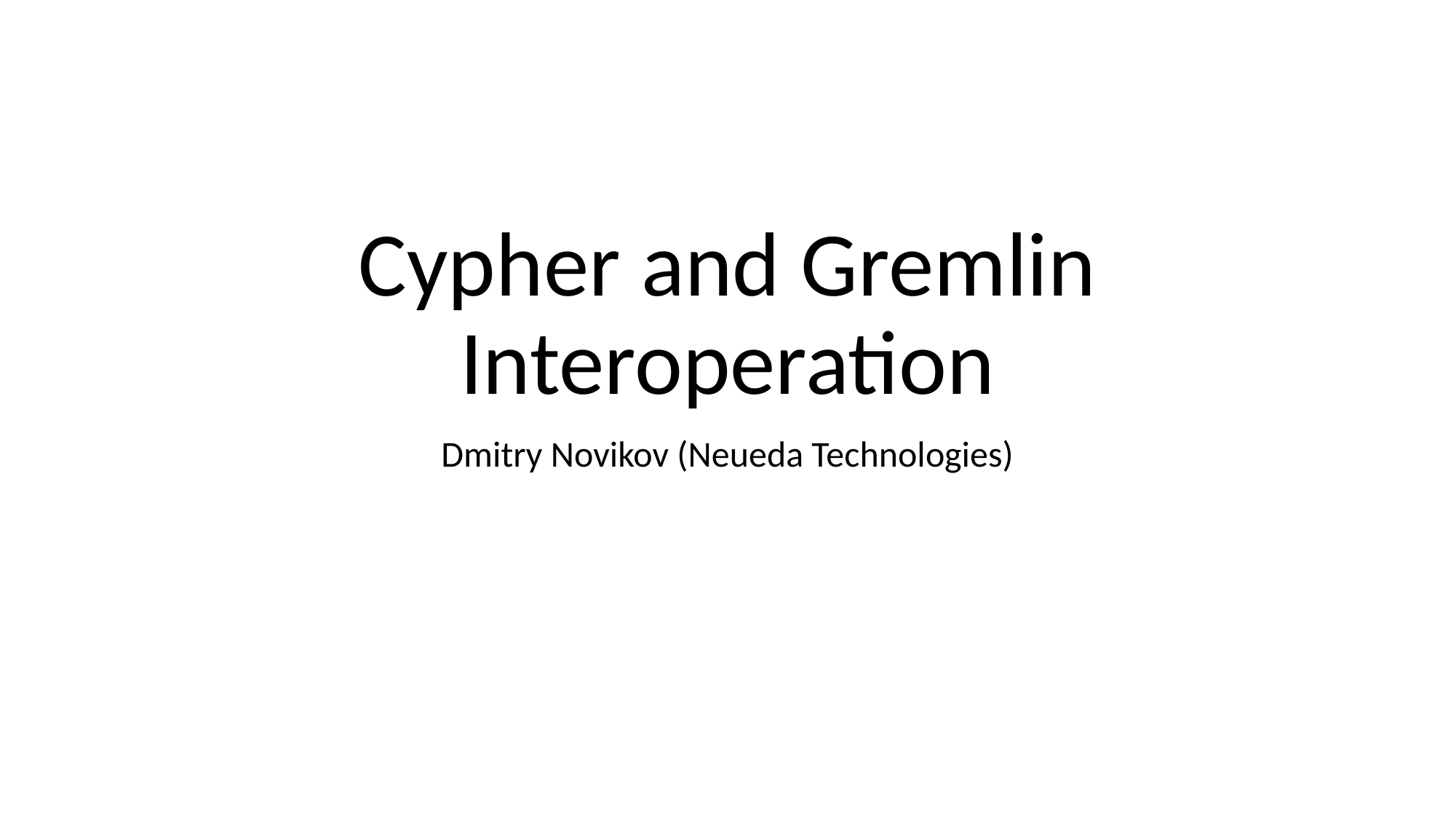

# Cypher and Gremlin Interoperation
Dmitry Novikov (Neueda Technologies)